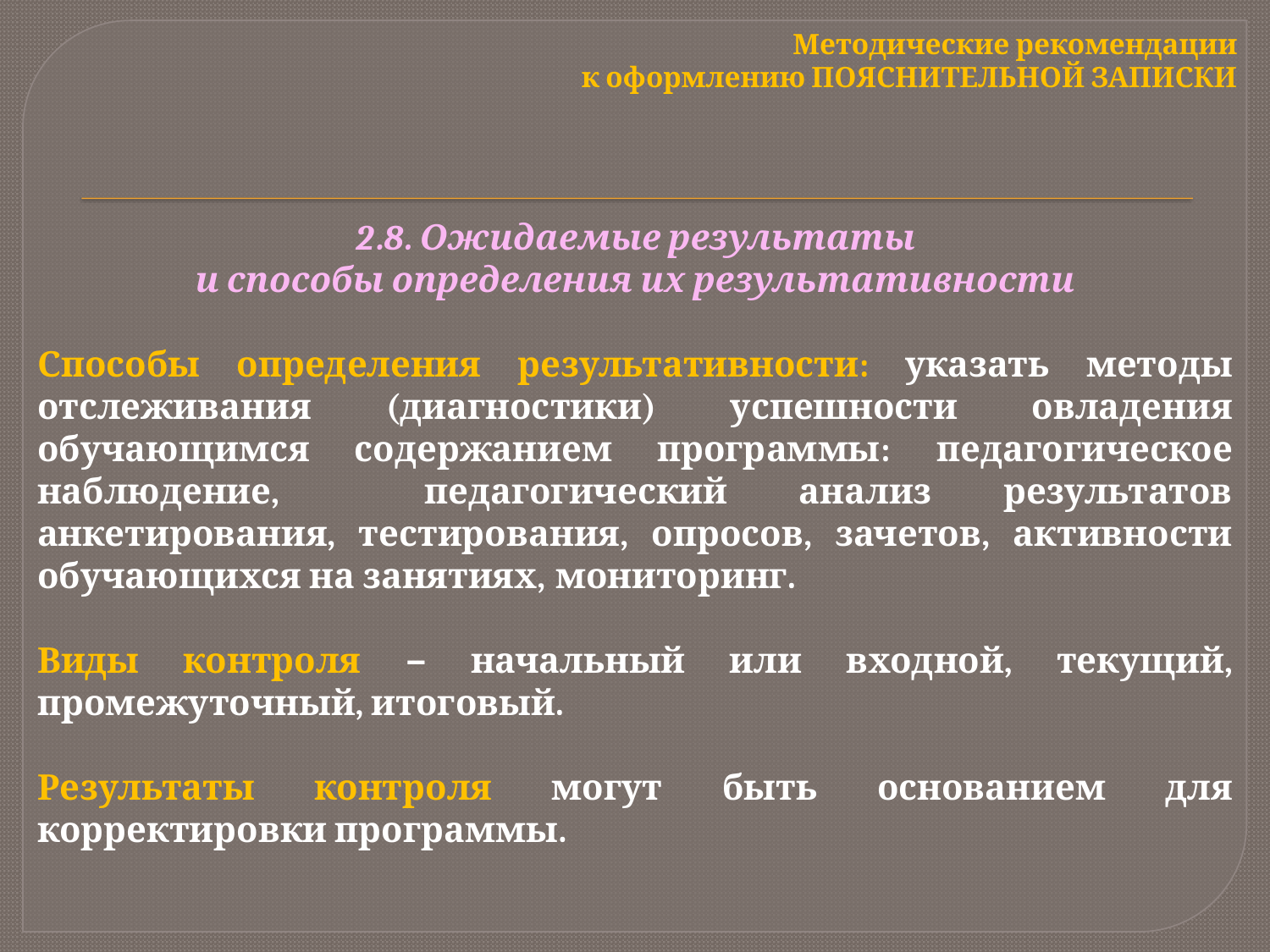

Методические рекомендации
к оформлению ПОЯСНИТЕЛЬНОЙ ЗАПИСКИ
2.8. Ожидаемые результаты
и способы определения их результативности

Способы определения результативности: указать методы отслеживания (диагностики) успешности овладения обучающимся содержанием программы: педагогическое наблюдение,  педагогический анализ результатов анкетирования, тестирования, опросов, зачетов, активности обучающихся на занятиях, мониторинг.

Виды контроля – начальный или входной, текущий, промежуточный, итоговый.

Результаты контроля могут быть основанием для корректировки программы.